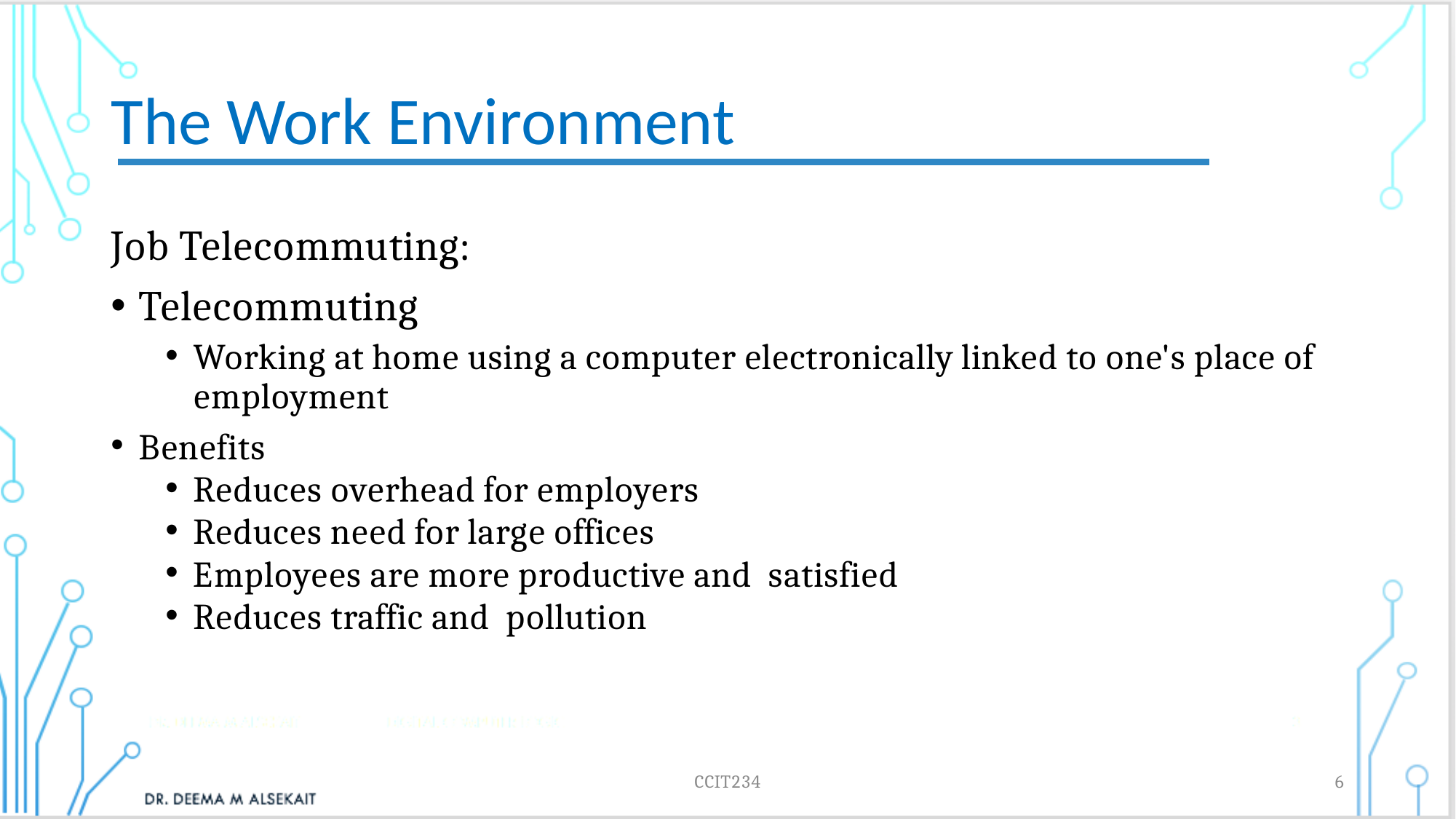

# The Work Environment
Job Telecommuting:
Telecommuting
Working at home using a computer electronically linked to one's place of employment
Benefits
Reduces overhead for employers
Reduces need for large offices
Employees are more productive and  satisfied
Reduces traffic and  pollution

CCIT234
6